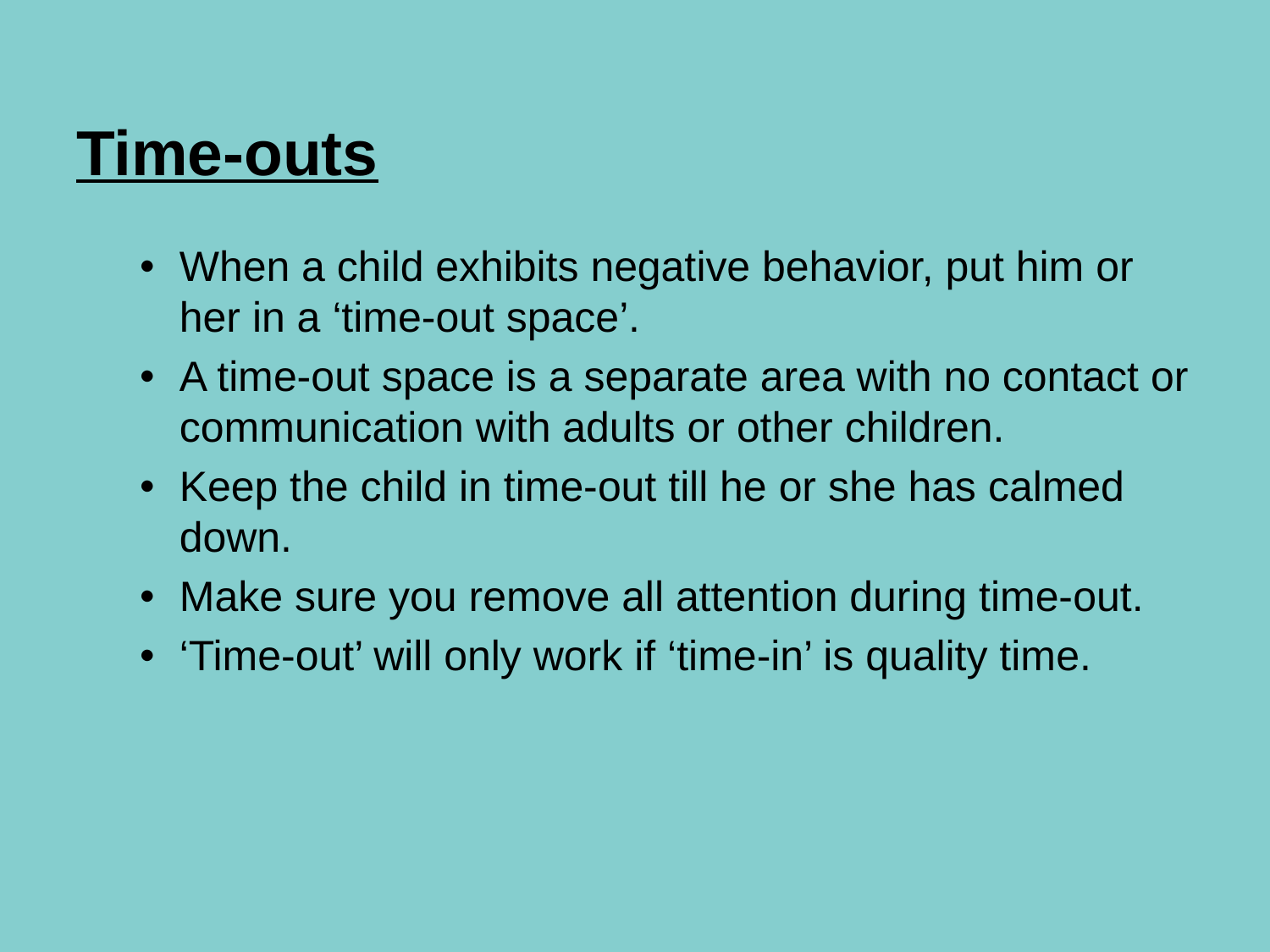

# Time-outs
When a child exhibits negative behavior, put him or her in a ‘time-out space’.
A time-out space is a separate area with no contact or communication with adults or other children.
Keep the child in time-out till he or she has calmed down.
Make sure you remove all attention during time-out.
‘Time-out’ will only work if ‘time-in’ is quality time.